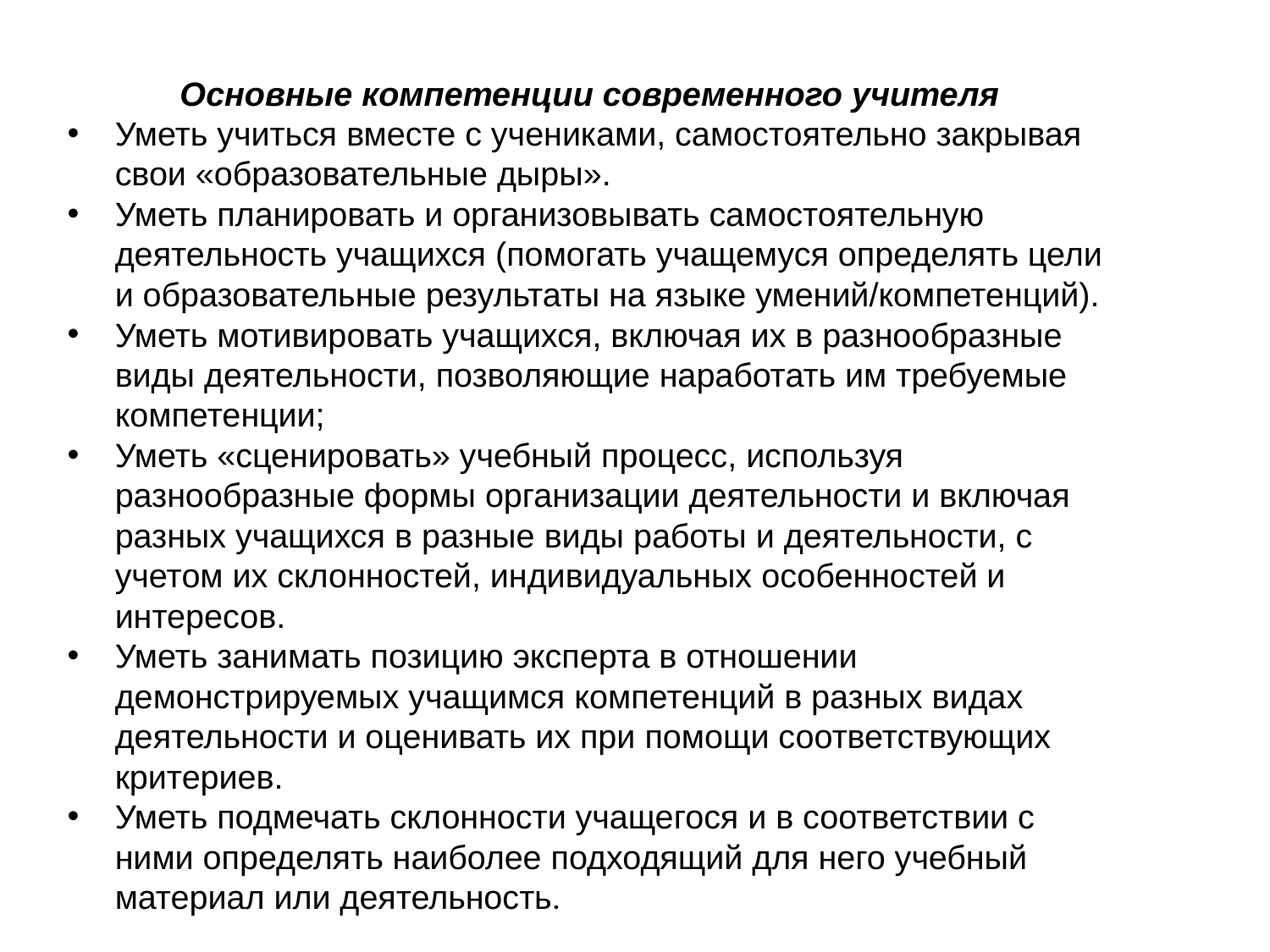

Основные компетенции современного учителя
Уметь учиться вместе с учениками, самостоятельно закрывая свои «образовательные дыры».
Уметь планировать и организовывать самостоятельную деятельность учащихся (помогать учащемуся определять цели и образовательные результаты на языке умений/компетенций).
Уметь мотивировать учащихся, включая их в разнообразные виды деятельности, позволяющие наработать им требуемые компетенции;
Уметь «сценировать» учебный процесс, используя разнообразные формы организации деятельности и включая разных учащихся в разные виды работы и деятельности, с учетом их склонностей, индивидуальных особенностей и интересов.
Уметь занимать позицию эксперта в отношении демонстрируемых учащимся компетенций в разных видах деятельности и оценивать их при помощи соответствующих критериев.
Уметь подмечать склонности учащегося и в соответствии с ними определять наиболее подходящий для него учебный материал или деятельность.